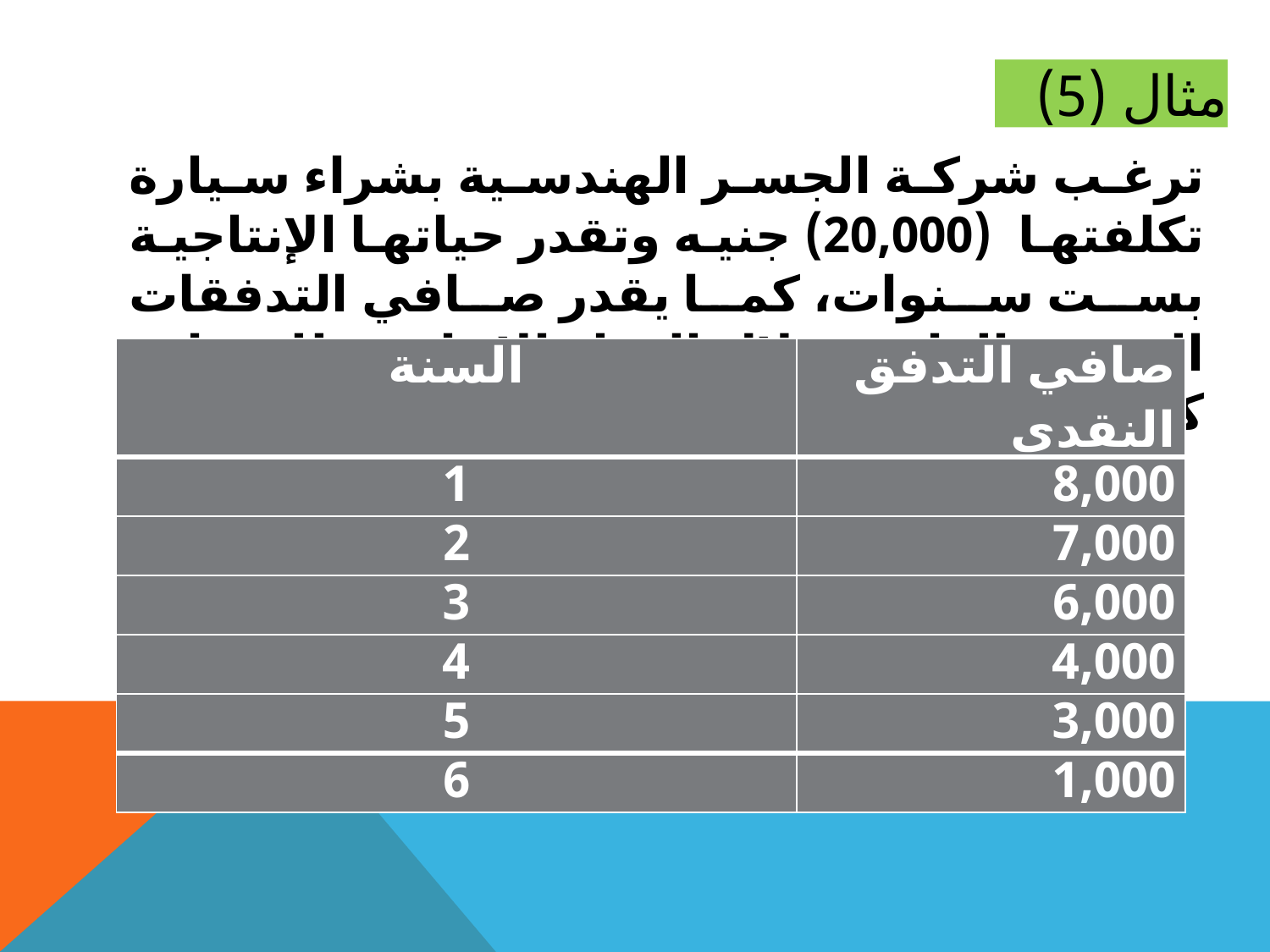

مثال (5)

ترغب شركة الجسر الهندسية بشراء سيارة تكلفتها  (20,000) جنيه وتقدر حياتها الإنتاجية بست سنوات، كما يقدر صافي التدفقات النقدية الواردة خلال الحياة الإنتاجية للسيارة كما يلي:
| السنة | صافي التدفق النقدي |
| --- | --- |
| 1 | 8,000 |
| 2 | 7,000 |
| 3 | 6,000 |
| 4 | 4,000 |
| 5 | 3,000 |
| 6 | 1,000 |